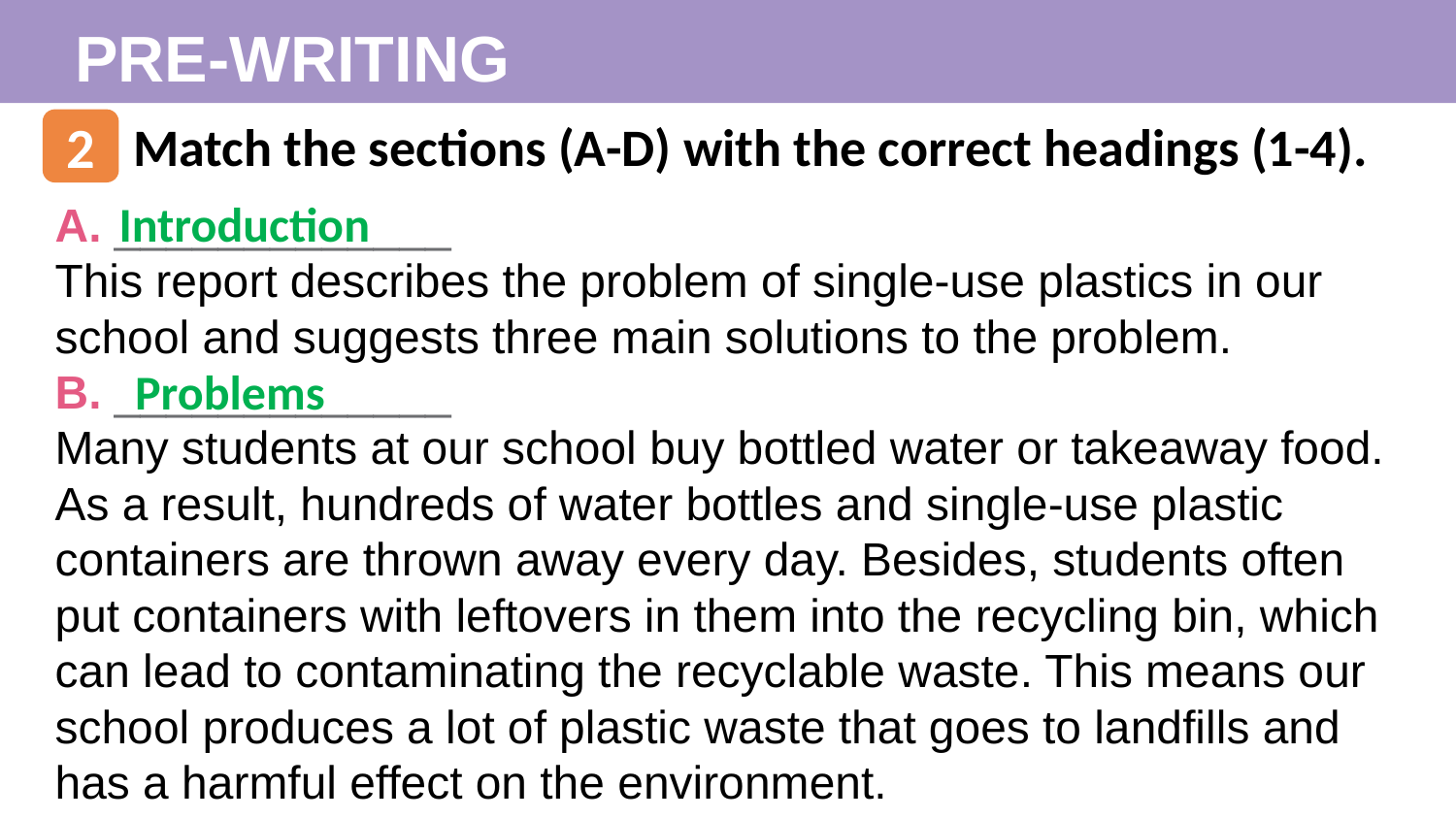

PRE-WRITING
Match the sections (A-D) with the correct headings (1-4).
2
Introduction
A. _____________
This report describes the problem of single-use plastics in our school and suggests three main solutions to the problem.
B. _____________
Many students at our school buy bottled water or takeaway food. As a result, hundreds of water bottles and single-use plastic containers are thrown away every day. Besides, students often put containers with leftovers in them into the recycling bin, which can lead to contaminating the recyclable waste. This means our school produces a lot of plastic waste that goes to landfills and has a harmful effect on the environment.
Problems